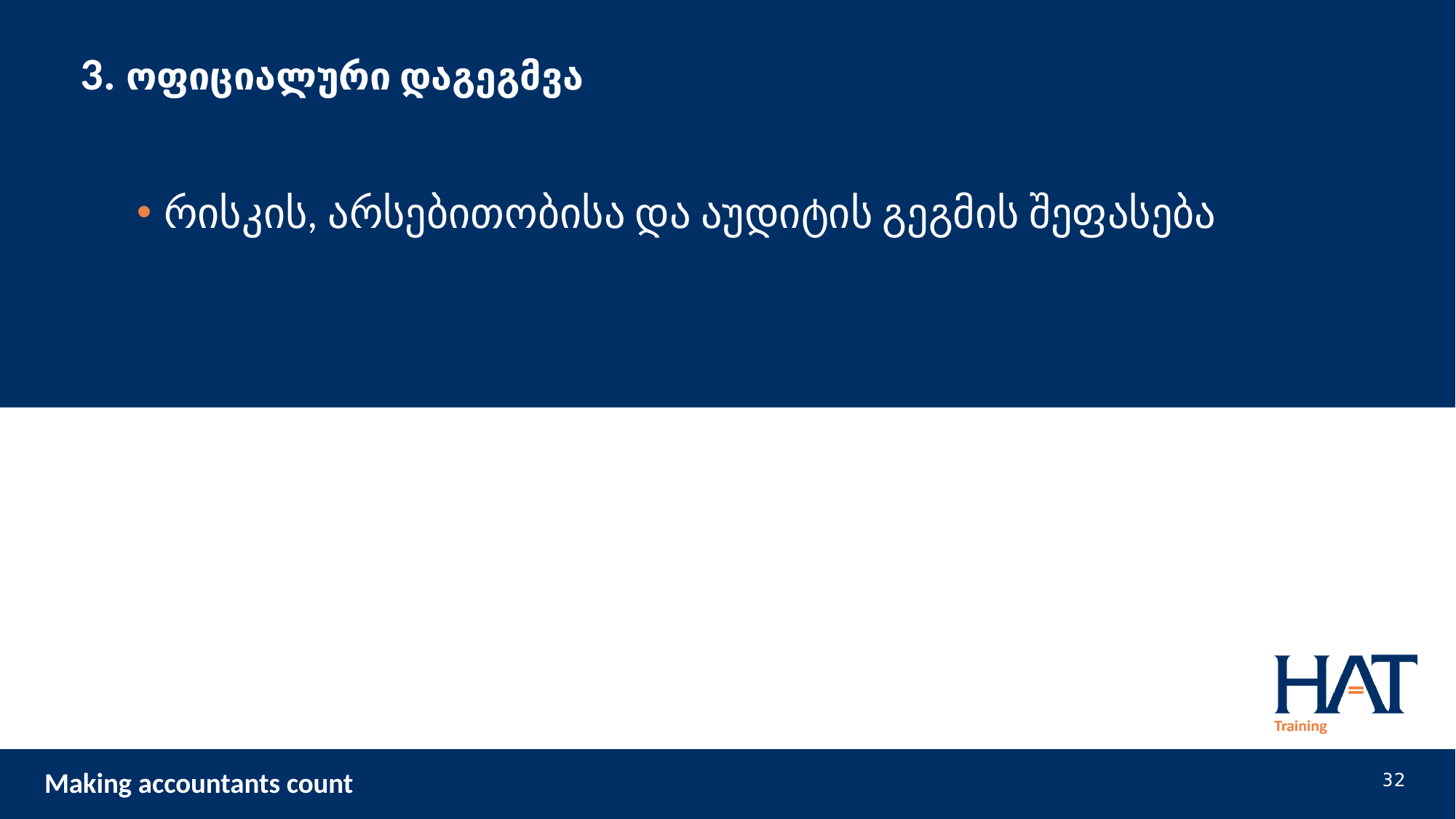

# 3. ოფიციალური დაგეგმვა
რისკის, არსებითობისა და აუდიტის გეგმის შეფასება
32